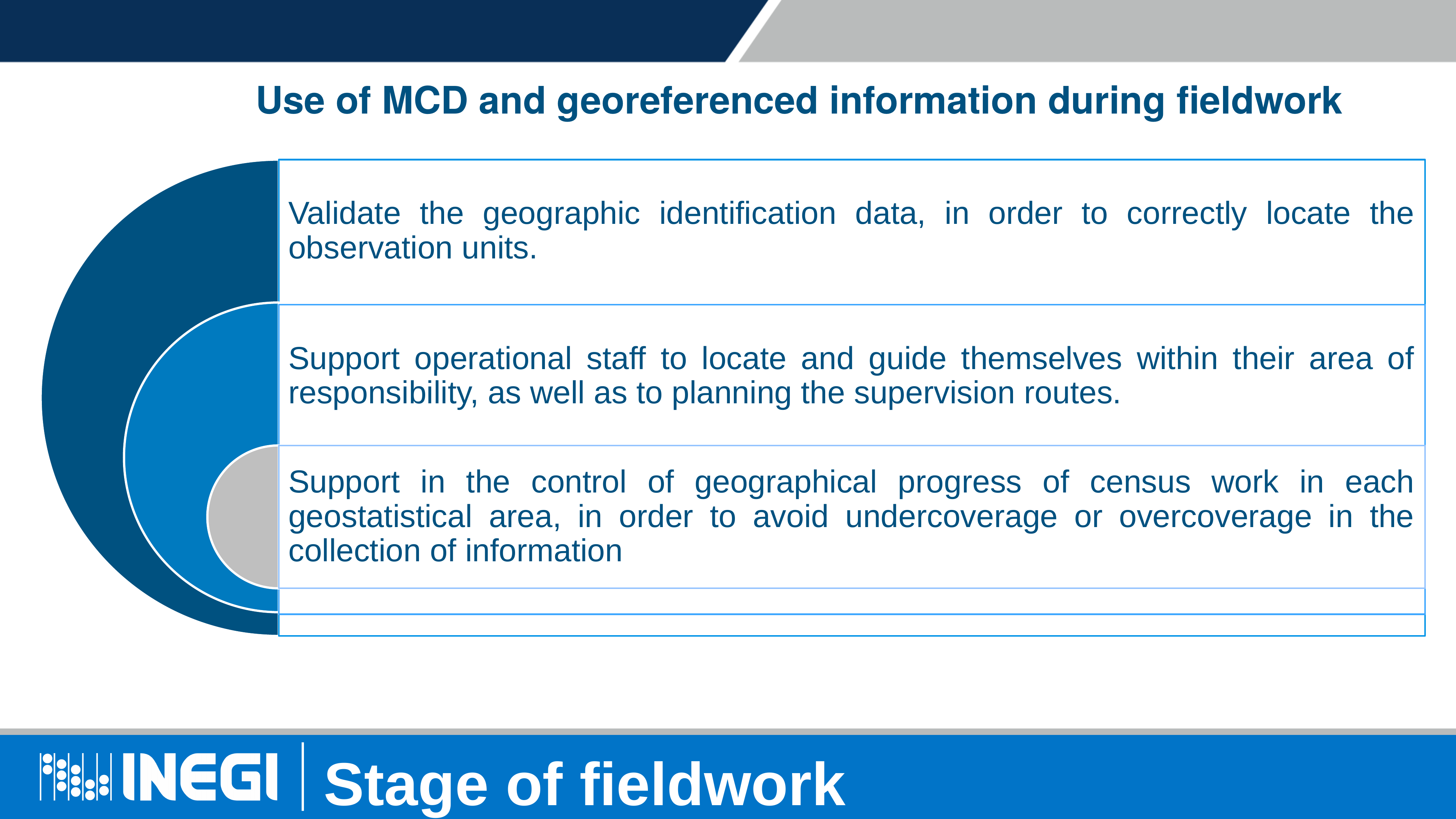

Use of MCD and georeferenced information during fieldwork
Validate the geographic identification data, in order to correctly locate the observation units.
Support operational staff to locate and guide themselves within their area of responsibility, as well as to planning the supervision routes.
Support in the control of geographical progress of census work in each geostatistical area, in order to avoid undercoverage or overcoverage in the collection of information
# Stage of fieldwork